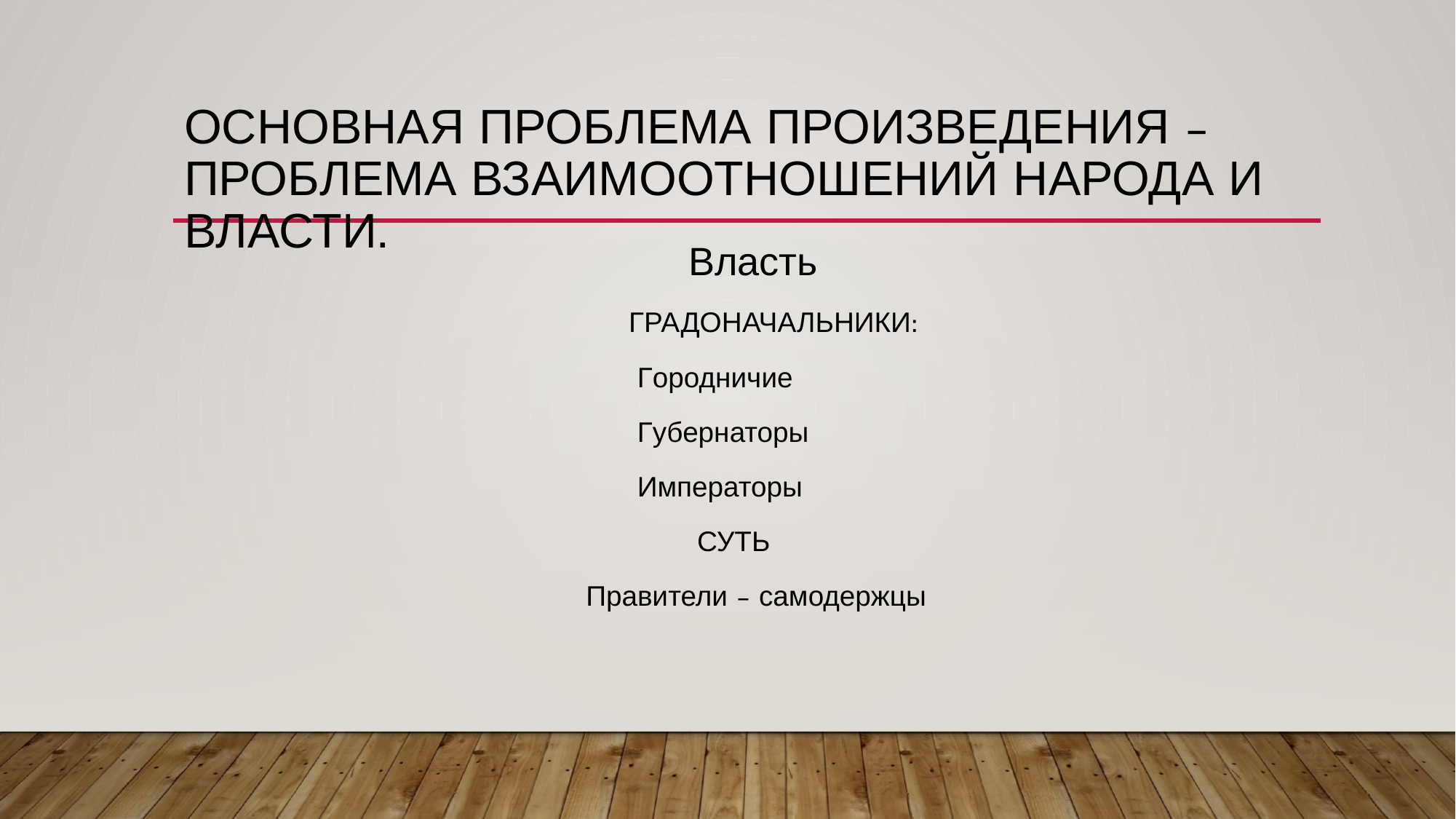

# Основная Проблема произведения – проблема взаимоотношений народа и власти.
                                                           Власть
                                                    ГРАДОНАЧАЛЬНИКИ:
                                                     Городничие
                                                     Губернаторы
                                                     Императоры
                                                            СУТЬ
                                               Правители – самодержцы